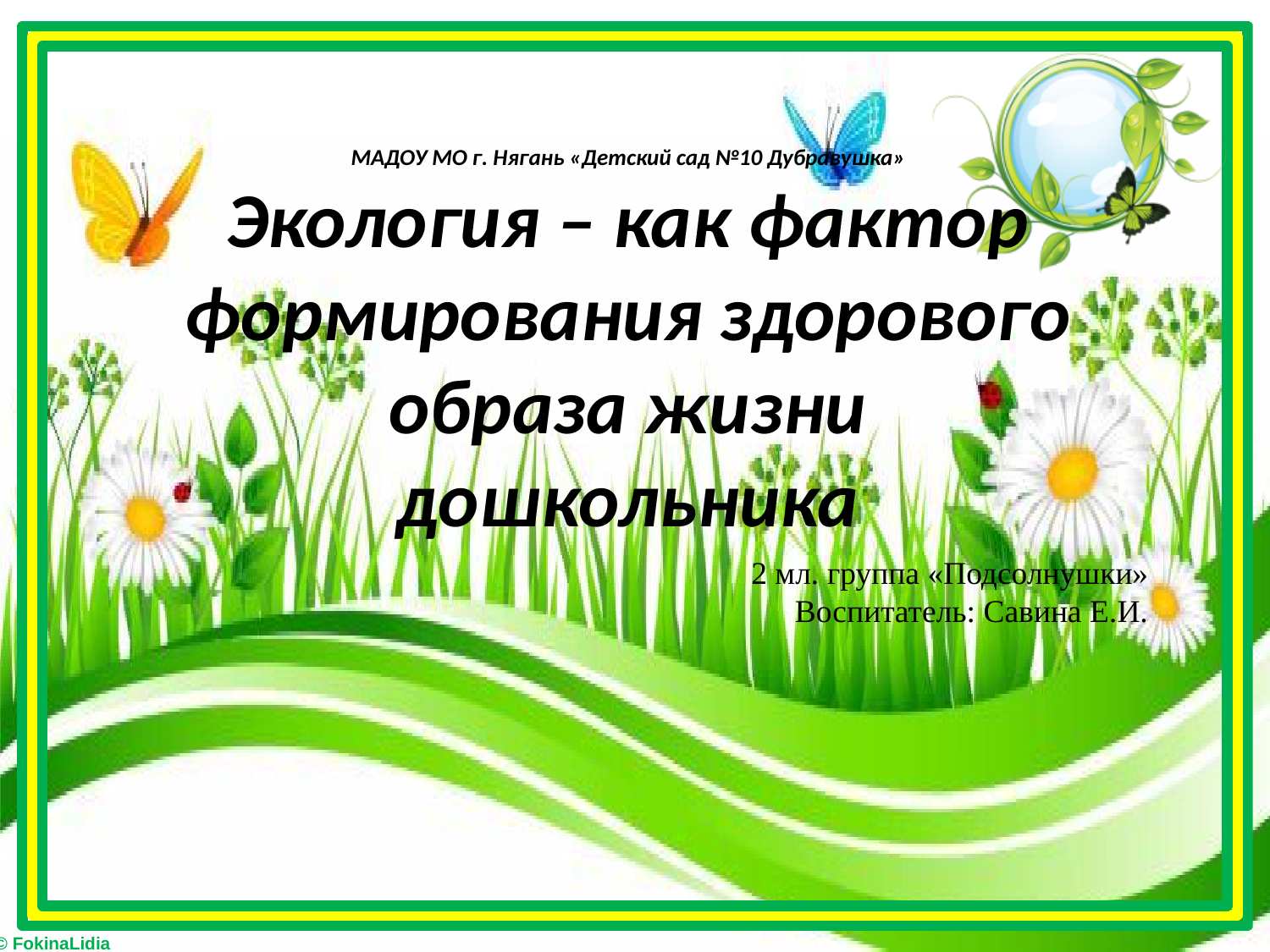

# МАДОУ МО г. Нягань «Детский сад №10 Дубравушка» Экология – как фактор формирования здорового образа жизни дошкольника
2 мл. группа «Подсолнушки»
Воспитатель: Савина Е.И.